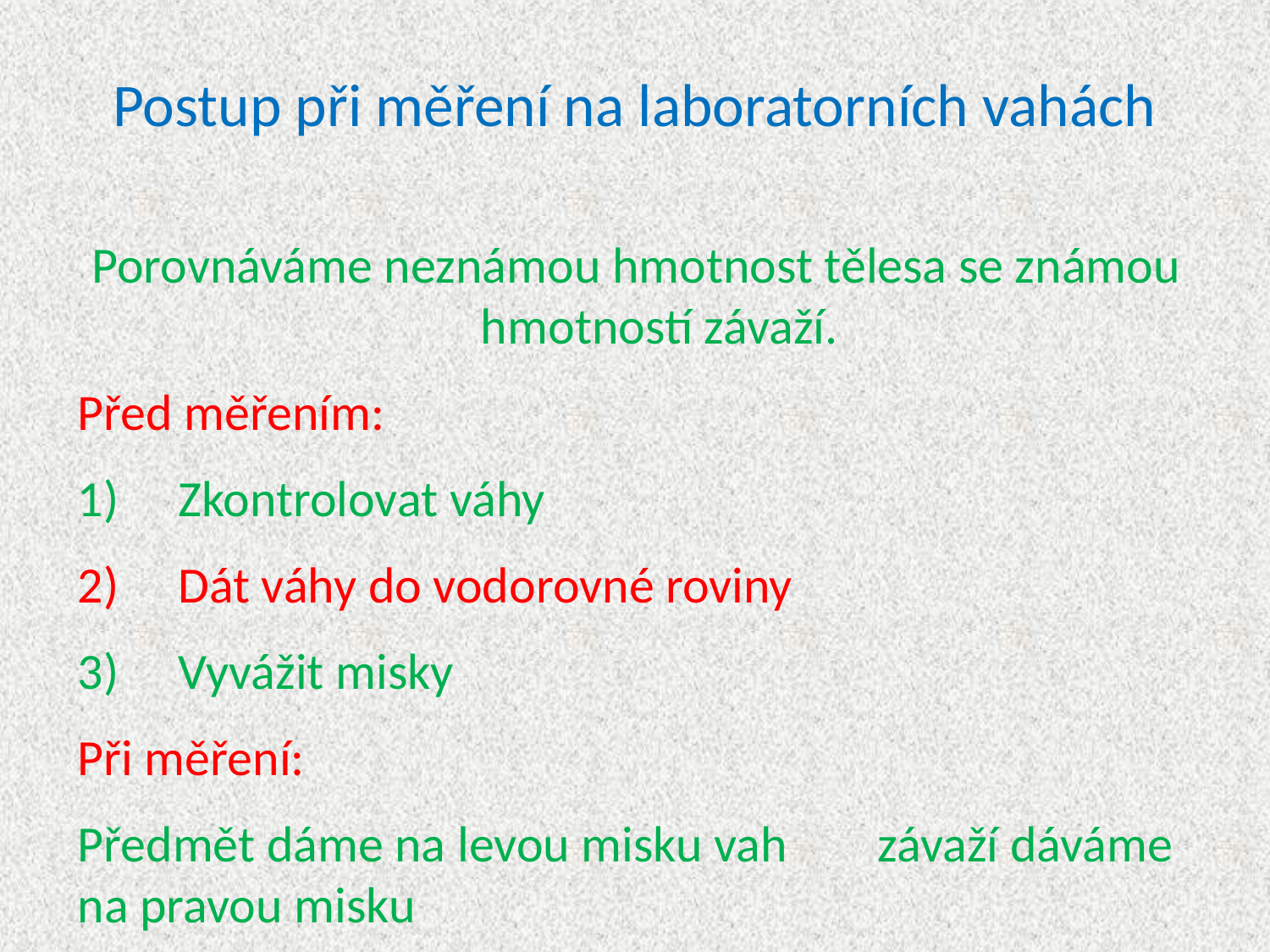

# Postup při měření na laboratorních vahách
Porovnáváme neznámou hmotnost tělesa se známou hmotností závaží.
Před měřením:
Zkontrolovat váhy
Dát váhy do vodorovné roviny
Vyvážit misky
Při měření:
Předmět dáme na levou misku vah	závaží dáváme na pravou misku